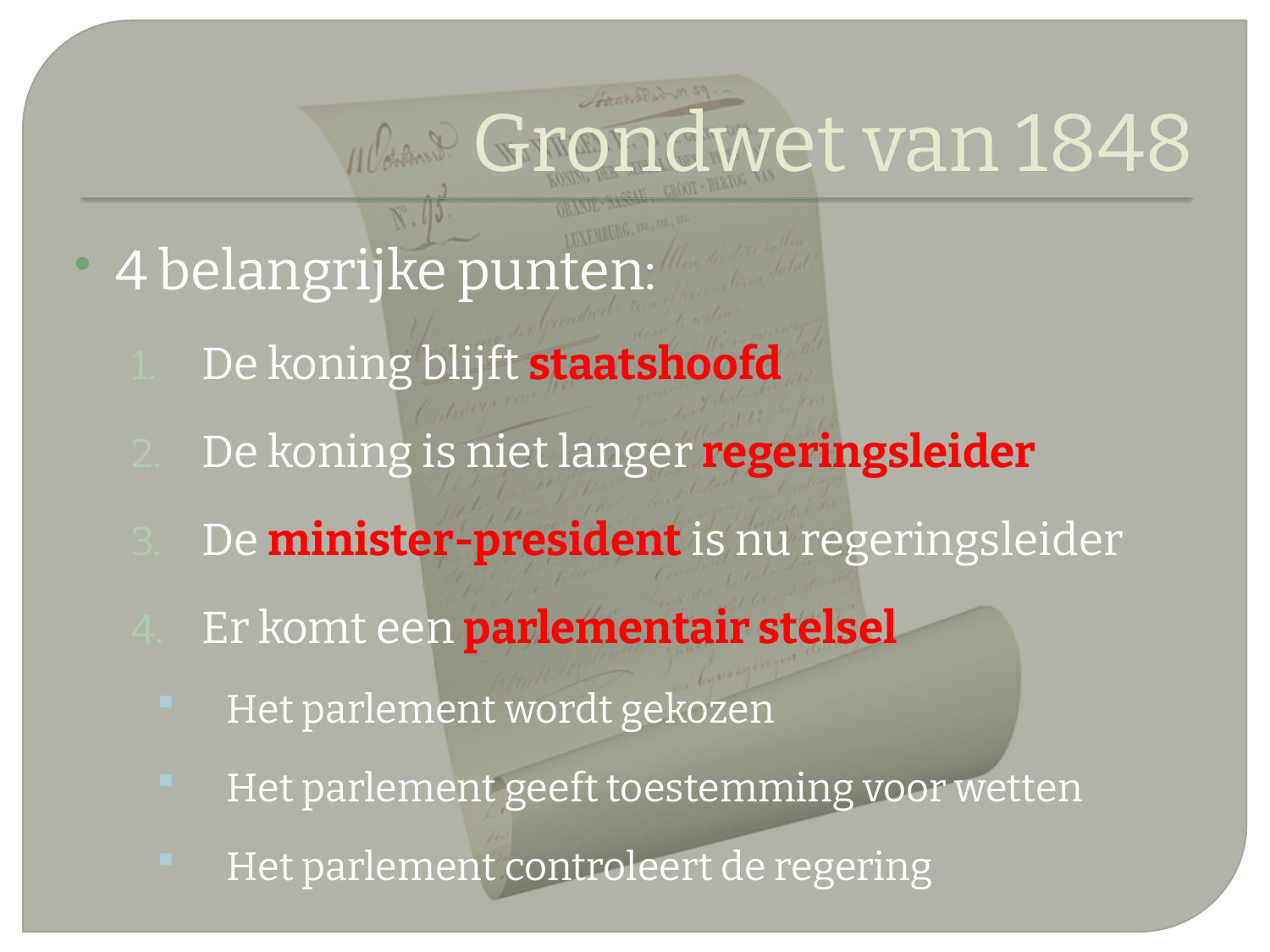

# Grondwet van 1848
4 belangrijke punten:
De koning blijft staatshoofd
De koning is niet langer regeringsleider
De minister-president is nu regeringsleider
Er komt een parlementair stelsel
Het parlement wordt gekozen
Het parlement geeft toestemming voor wetten
Het parlement controleert de regering